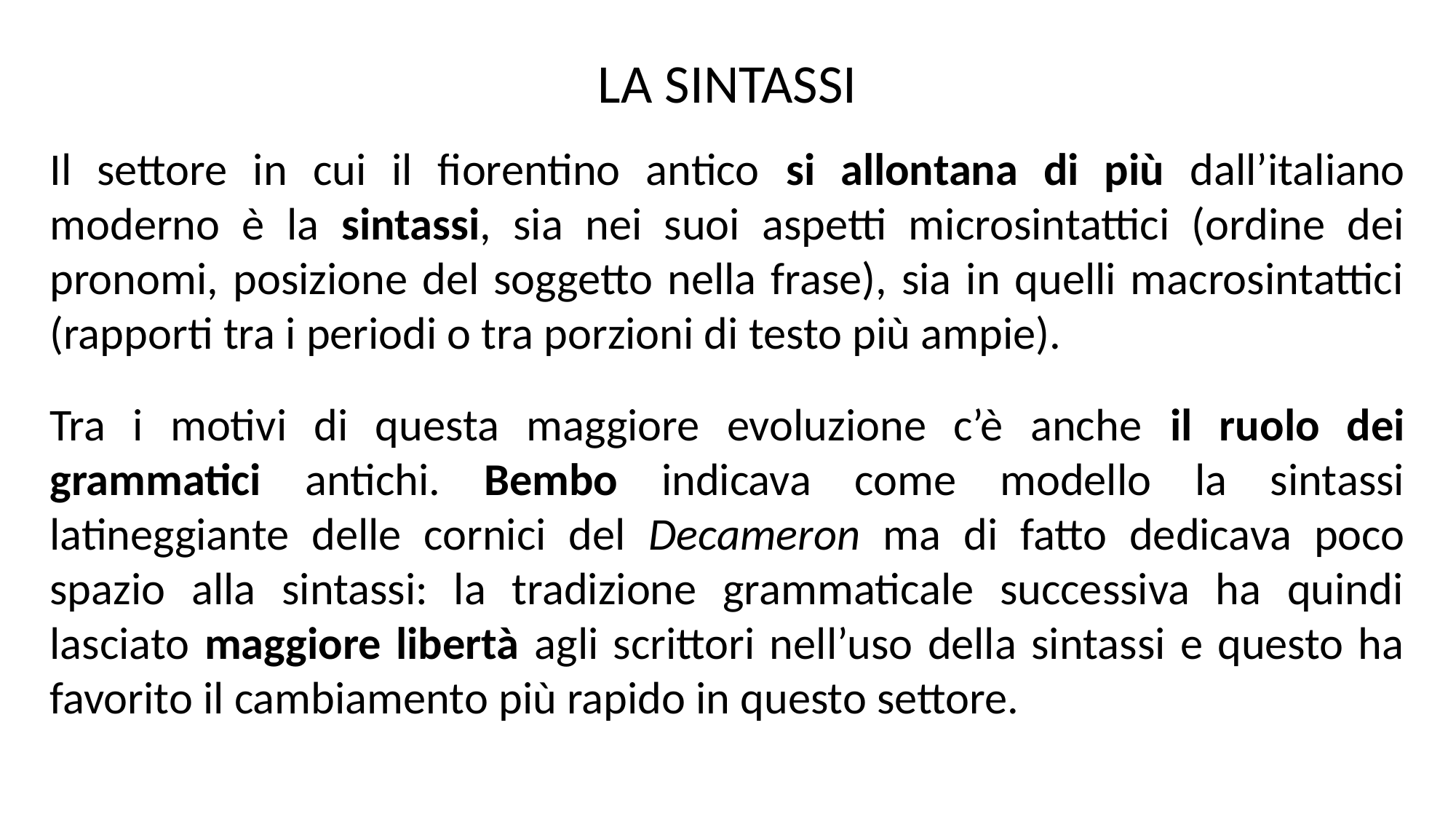

LA SINTASSI
Il settore in cui il fiorentino antico si allontana di più dall’italiano moderno è la sintassi, sia nei suoi aspetti microsintattici (ordine dei pronomi, posizione del soggetto nella frase), sia in quelli macrosintattici (rapporti tra i periodi o tra porzioni di testo più ampie).
Tra i motivi di questa maggiore evoluzione c’è anche il ruolo dei grammatici antichi. Bembo indicava come modello la sintassi latineggiante delle cornici del Decameron ma di fatto dedicava poco spazio alla sintassi: la tradizione grammaticale successiva ha quindi lasciato maggiore libertà agli scrittori nell’uso della sintassi e questo ha favorito il cambiamento più rapido in questo settore.